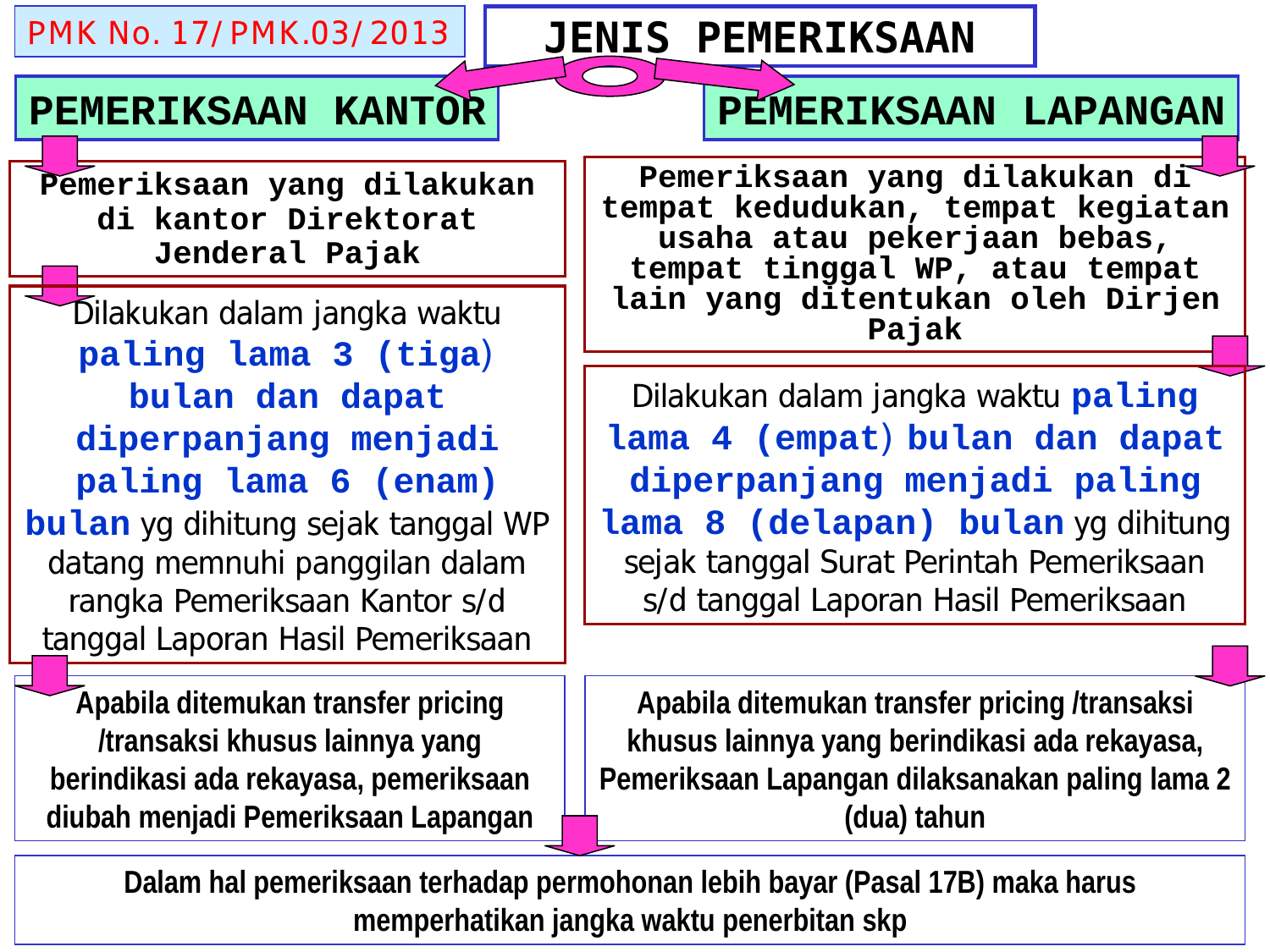

PMK No. 17/PMK.03/2013
# JENIS PEMERIKSAAN

PEMERIKSAAN KANTOR
PEMERIKSAAN LAPANGAN

Pemeriksaan yang dilakukan di tempat kedudukan, tempat kegiatan usaha atau pekerjaan bebas, tempat tinggal WP, atau tempat lain yang ditentukan oleh Dirjen Pajak
Pemeriksaan yang dilakukan di kantor Direktorat Jenderal Pajak

Dilakukan dalam jangka waktu paling lama 3 (tiga) bulan dan dapat diperpanjang menjadi paling lama 6 (enam) bulan yg dihitung sejak tanggal WP datang memnuhi panggilan dalam rangka Pemeriksaan Kantor s/d tanggal Laporan Hasil Pemeriksaan

Dilakukan dalam jangka waktu paling lama 4 (empat) bulan dan dapat diperpanjang menjadi paling lama 8 (delapan) bulan yg dihitung sejak tanggal Surat Perintah Pemeriksaan s/d tanggal Laporan Hasil Pemeriksaan

Apabila ditemukan transfer pricing /transaksi khusus lainnya yang berindikasi ada rekayasa, pemeriksaan diubah menjadi Pemeriksaan Lapangan
Apabila ditemukan transfer pricing /transaksi khusus lainnya yang berindikasi ada rekayasa, Pemeriksaan Lapangan dilaksanakan paling lama 2 (dua) tahun

Dalam hal pemeriksaan terhadap permohonan lebih bayar (Pasal 17B) maka harus memperhatikan jangka waktu penerbitan skp